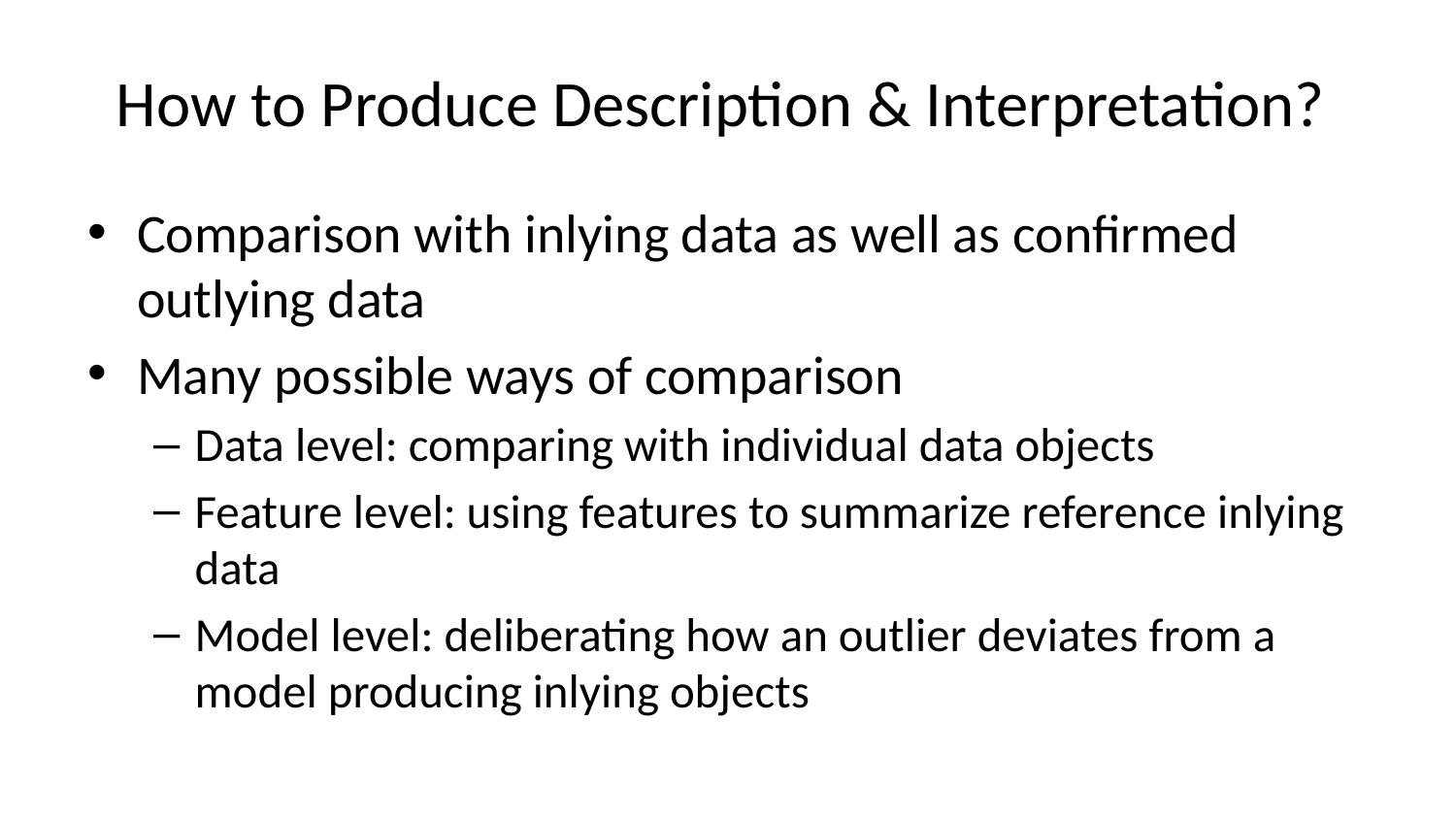

# How to Produce Description & Interpretation?
Comparison with inlying data as well as confirmed outlying data
Many possible ways of comparison
Data level: comparing with individual data objects
Feature level: using features to summarize reference inlying data
Model level: deliberating how an outlier deviates from a model producing inlying objects